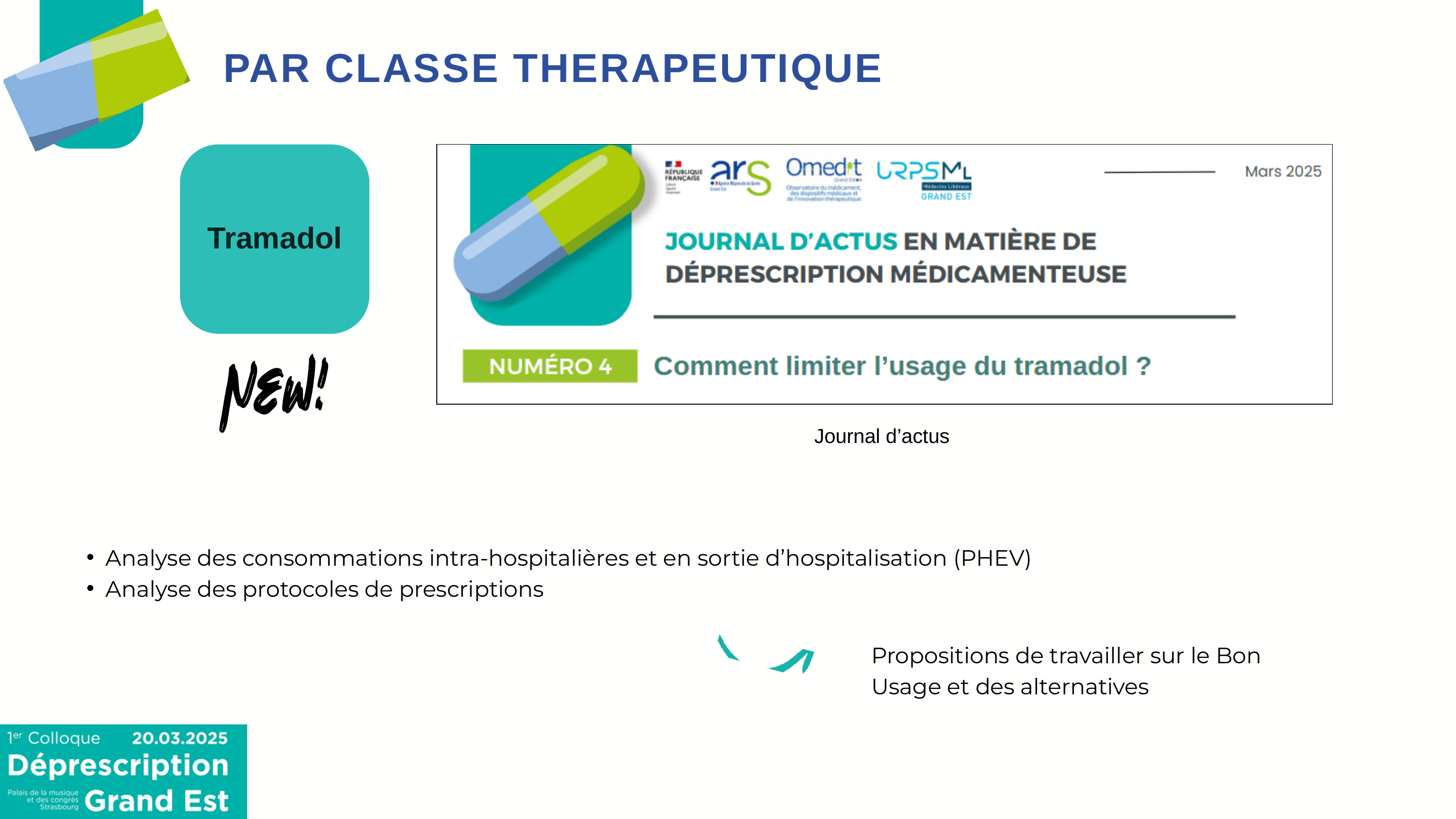

PAR CLASSE THERAPEUTIQUE

Tramadol

Journal d’actus
Analyse des consommations intra-hospitalières et en sortie d’hospitalisation (PHEV)
Analyse des protocoles de prescriptions
Propositions de travailler sur le Bon Usage et des alternatives